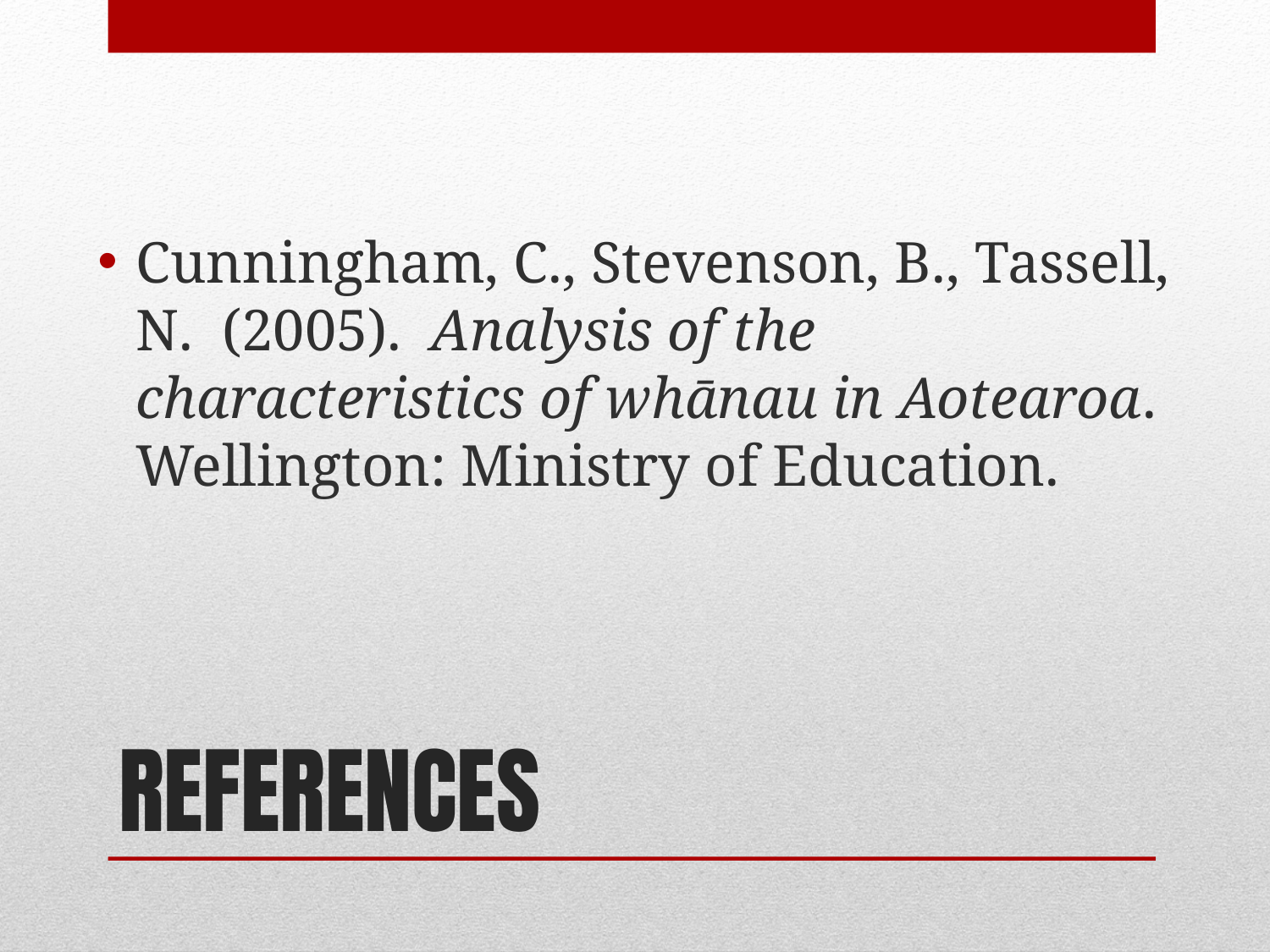

Cunningham, C., Stevenson, B., Tassell, N.  (2005).  Analysis of the characteristics of whānau in Aotearoa. Wellington: Ministry of Education.

# REFERENCES